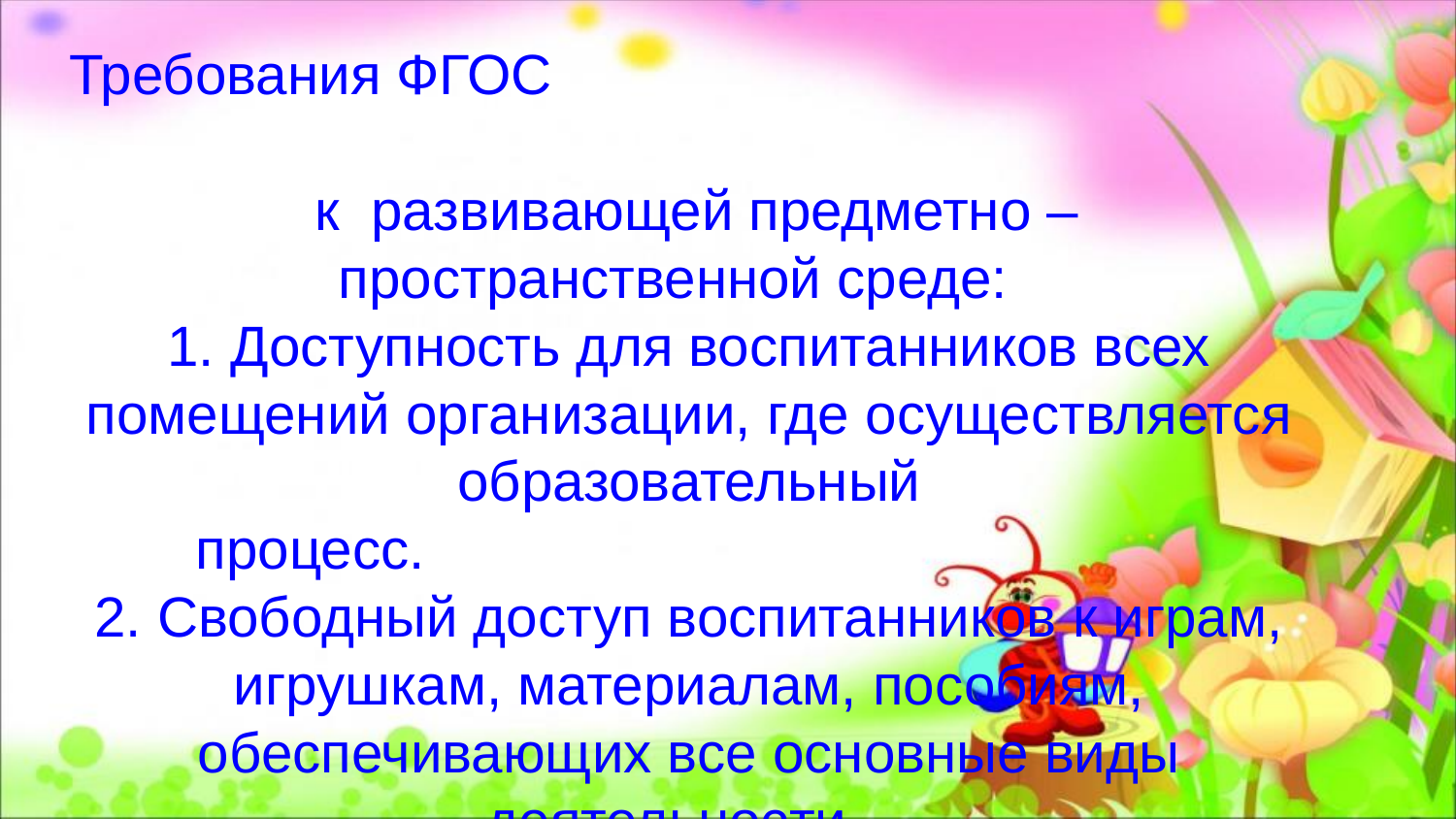

Требования ФГОС
 к  развивающей предметно – пространственной среде:
1. Доступность для воспитанников всех помещений организации, где осуществляется образовательный процесс.
2. Свободный доступ воспитанников к играм, игрушкам, материалам, пособиям, обеспечивающих все основные виды деятельности.